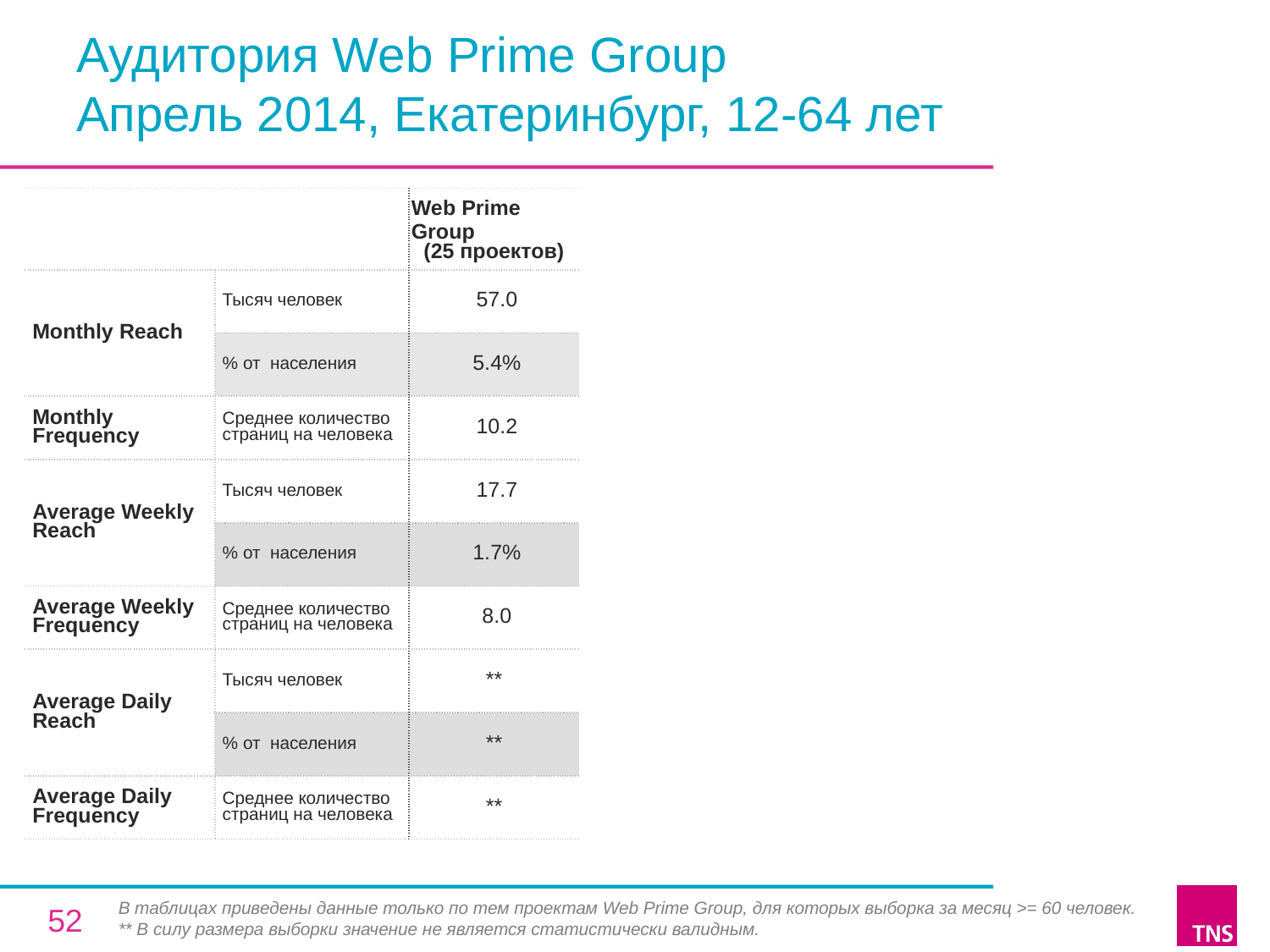

# Аудитория Web Prime Group Апрель 2014, Екатеринбург, 12-64 лет
|  |  | Web Prime Group (25 проектов) |
| --- | --- | --- |
| Monthly Reach | Тысяч человек | 57.0 |
|  | % от населения | 5.4% |
| Monthly Frequency | Среднее количество страниц на человека | 10.2 |
| Average Weekly Reach | Тысяч человек | 17.7 |
|  | % от населения | 1.7% |
| Average Weekly Frequency | Среднее количество страниц на человека | 8.0 |
| Average Daily Reach | Тысяч человек | \*\* |
|  | % от населения | \*\* |
| Average Daily Frequency | Среднее количество страниц на человека | \*\* |
В таблицах приведены данные только по тем проектам Web Prime Group, для которых выборка за месяц >= 60 человек.
** В силу размера выборки значение не является статистически валидным.
52